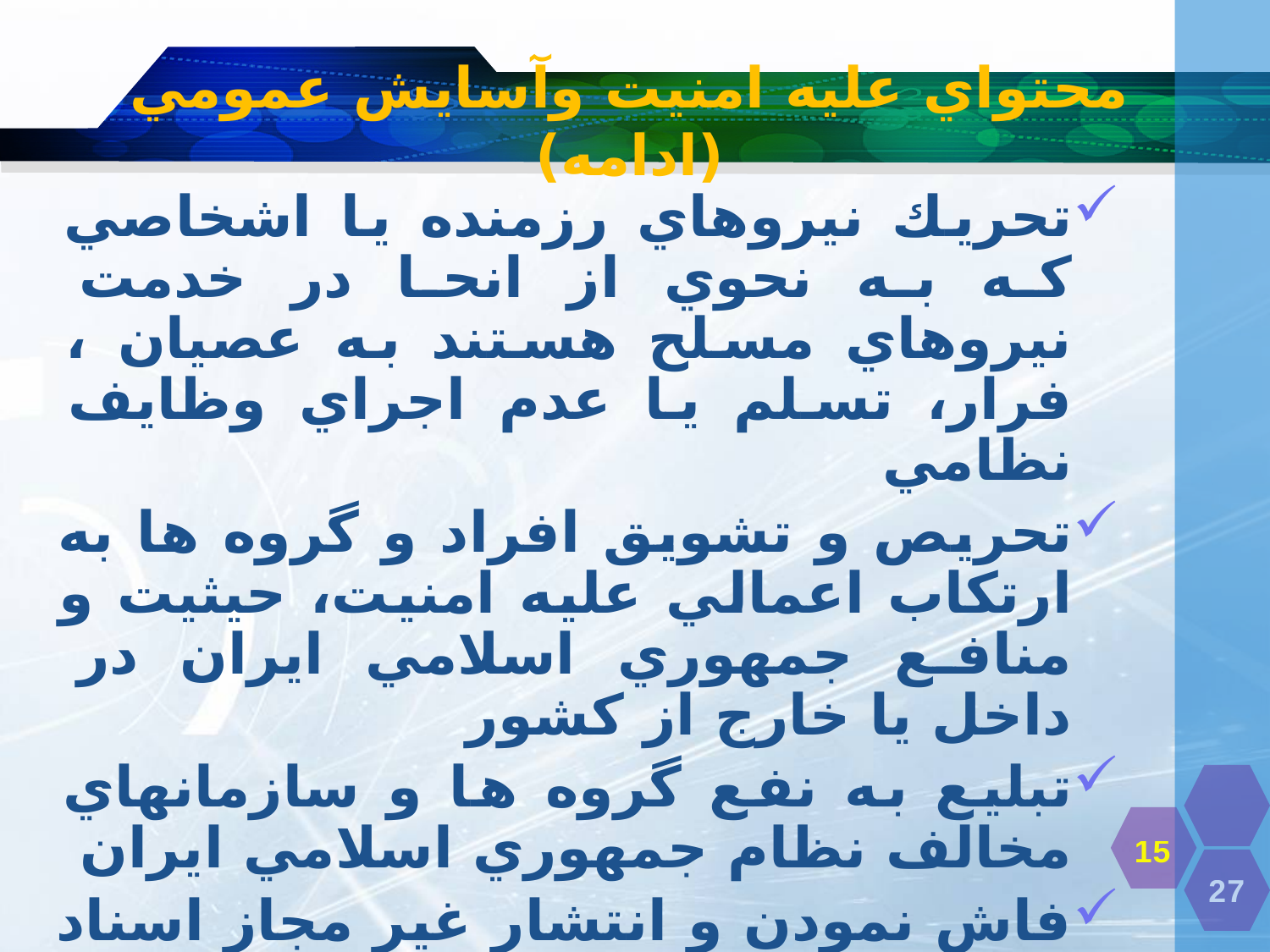

# محتواي عليه امنيت وآسايش عمومي (ادامه)
تحريك نيروهاي رزمنده يا اشخاصي كه به نحوي از انحا در خدمت نيروهاي مسلح هستند به عصيان ، فرار، تسلم يا عدم اجراي وظايف نظامي
تحريص و تشويق افراد و گروه ها به ارتكاب اعمالي عليه امنيت، حيثيت و منافع جمهوري اسلامي ايران در داخل يا خارج از كشور
تبليع به نفع گروه ها و سازمانهاي مخالف نظام جمهوري اسلامي ايران
فاش نمودن و انتشار غير مجاز اسناد و دستورها و مسايل محرمانه و سري دولتي و عمومي
فاش نمودن و انتشار غير مجاز اسرار نيروهاي مسلح
15
27